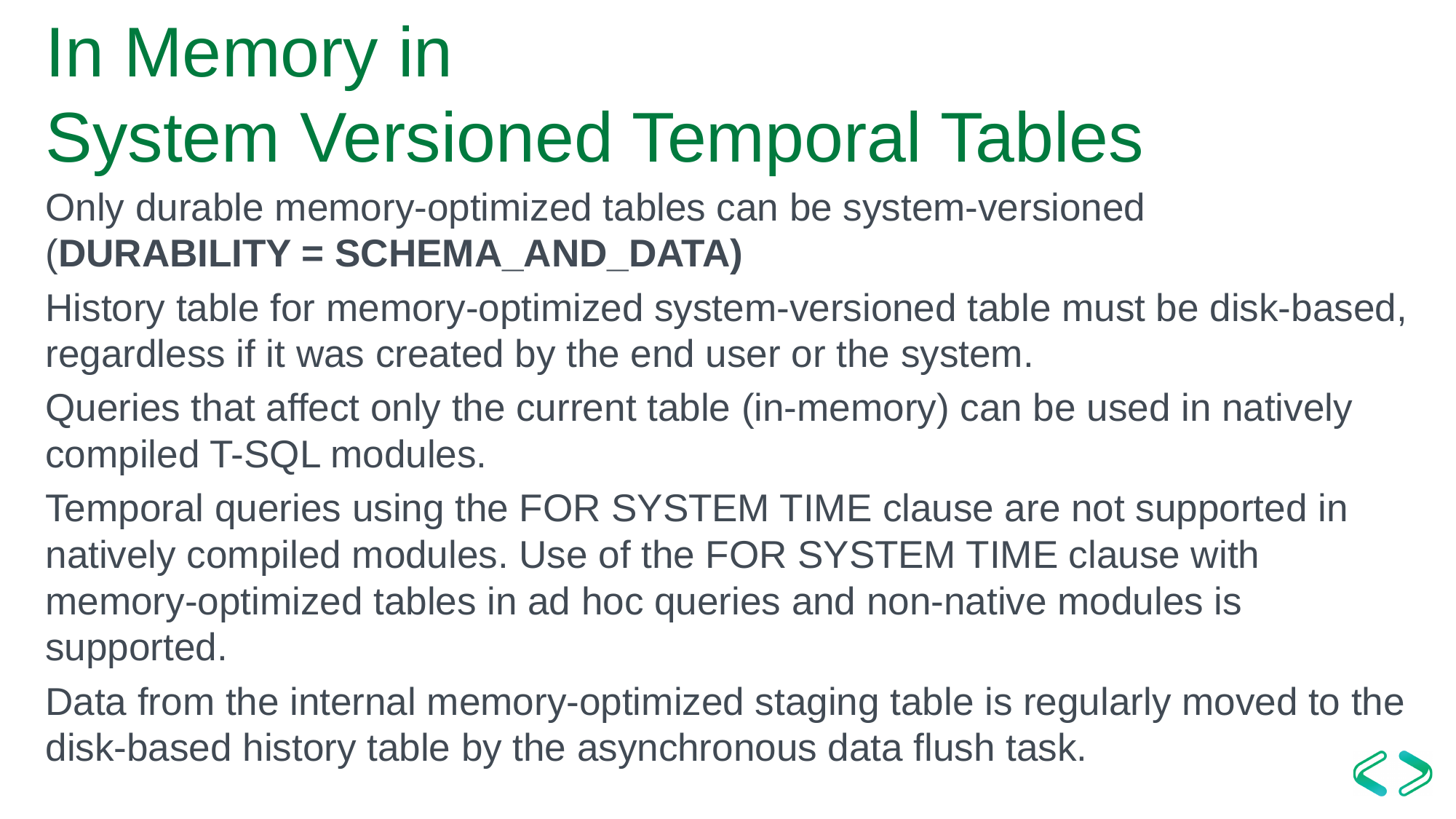

# In Memory in System Versioned Temporal Tables
Only durable memory-optimized tables can be system-versioned
(DURABILITY = SCHEMA_AND_DATA)
History table for memory-optimized system-versioned table must be disk-based, regardless if it was created by the end user or the system.
Queries that affect only the current table (in-memory) can be used in natively compiled T-SQL modules.
Temporal queries using the FOR SYSTEM TIME clause are not supported in natively compiled modules. Use of the FOR SYSTEM TIME clause with memory-optimized tables in ad hoc queries and non-native modules is supported.
Data from the internal memory-optimized staging table is regularly moved to the disk-based history table by the asynchronous data flush task.